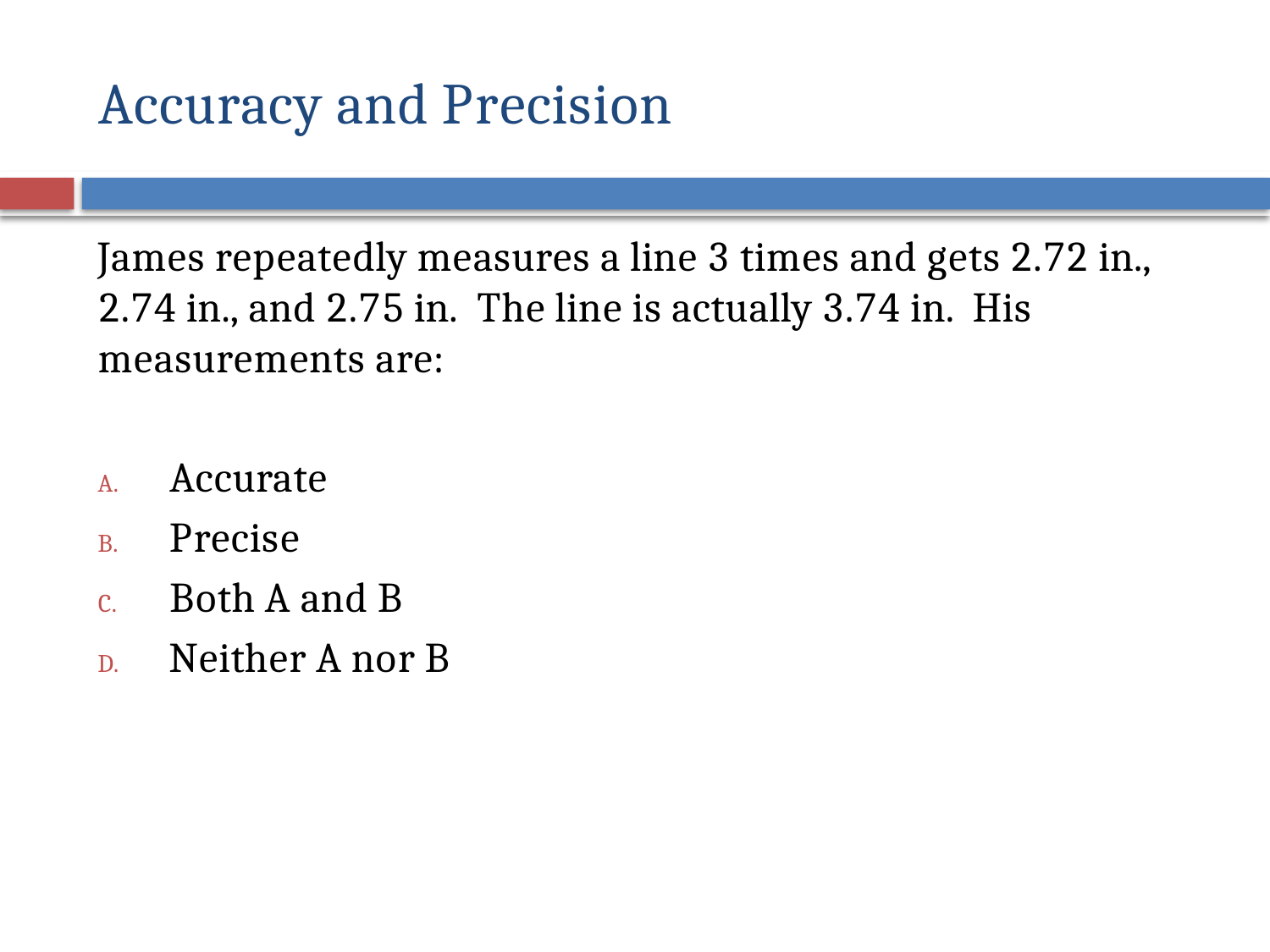

# Accuracy and Precision
James repeatedly measures a line 3 times and gets 2.72 in., 2.74 in., and 2.75 in.  The line is actually 3.74 in.  His measurements are:

Accurate
Precise
Both A and B
Neither A nor B